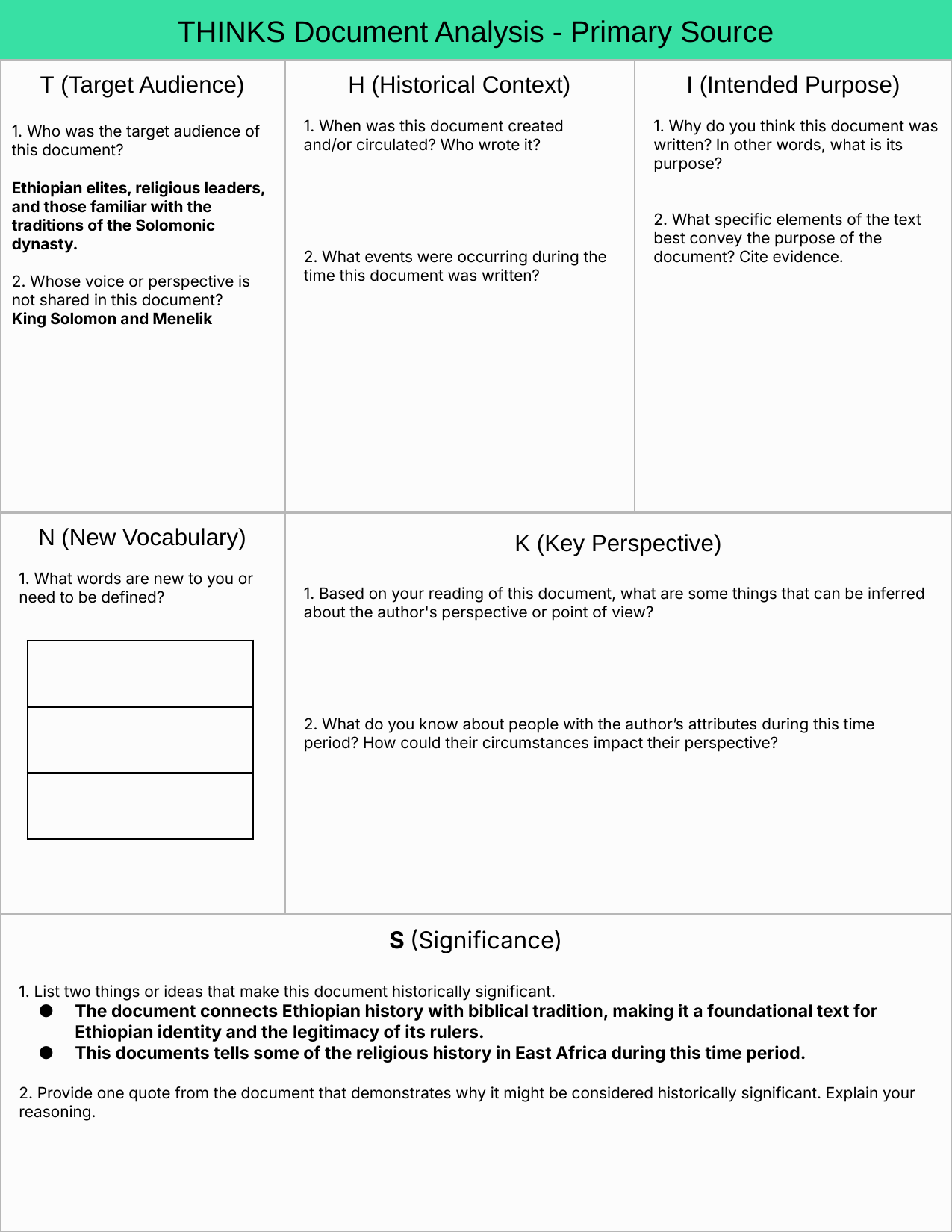

THINKS Document Analysis - Primary Source
| T (Target Audience) 1. Who was the target audience of this document? Ethiopian elites, religious leaders, and those familiar with the traditions of the Solomonic dynasty. 2. Whose voice or perspective is not shared in this document? King Solomon and Menelik | H (Historical Context) 1. When was this document created and/or circulated? Who wrote it? 2. What events were occurring during the time this document was written? | I (Intended Purpose) 1. Why do you think this document was written? In other words, what is its purpose? 2. What specific elements of the text best convey the purpose of the document? Cite evidence. |
| --- | --- | --- |
| N (New Vocabulary) 1. What words are new to you or need to be defined? | K (Key Perspective) 1. Based on your reading of this document, what are some things that can be inferred about the author's perspective or point of view? 2. What do you know about people with the author’s attributes during this time period? How could their circumstances impact their perspective? |  |
| S (Significance) 1. List two things or ideas that make this document historically significant. The document connects Ethiopian history with biblical tradition, making it a foundational text for Ethiopian identity and the legitimacy of its rulers. This documents tells some of the religious history in East Africa during this time period. 2. Provide one quote from the document that demonstrates why it might be considered historically significant. Explain your reasoning. |  |  |
|  |
| --- |
|  |
|  |